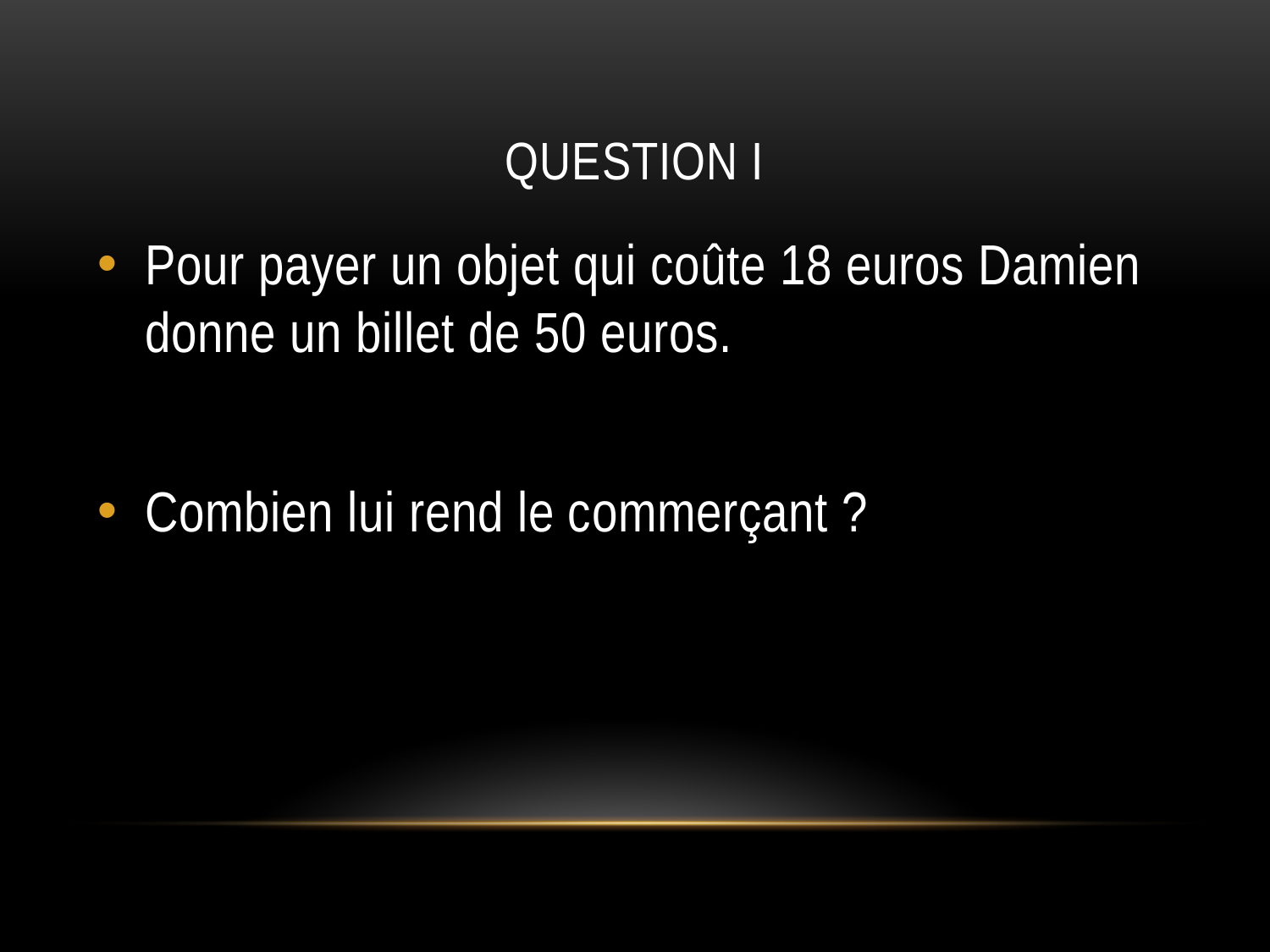

# QUESTION I
Pour payer un objet qui coûte 18 euros Damien donne un billet de 50 euros.

Combien lui rend le commerçant ?